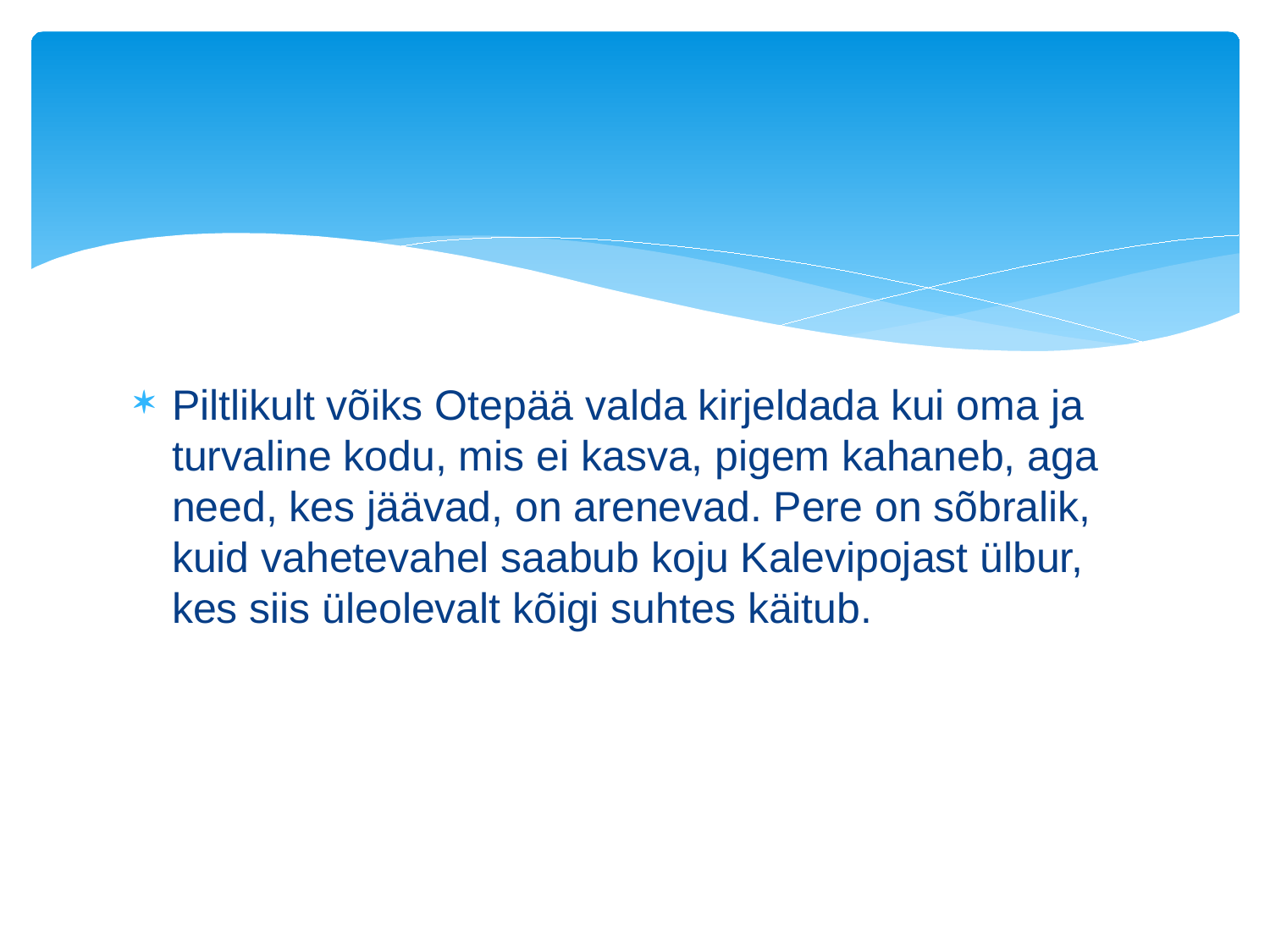

#
Piltlikult võiks Otepää valda kirjeldada kui oma ja turvaline kodu, mis ei kasva, pigem kahaneb, aga need, kes jäävad, on arenevad. Pere on sõbralik, kuid vahetevahel saabub koju Kalevipojast ülbur, kes siis üleolevalt kõigi suhtes käitub.